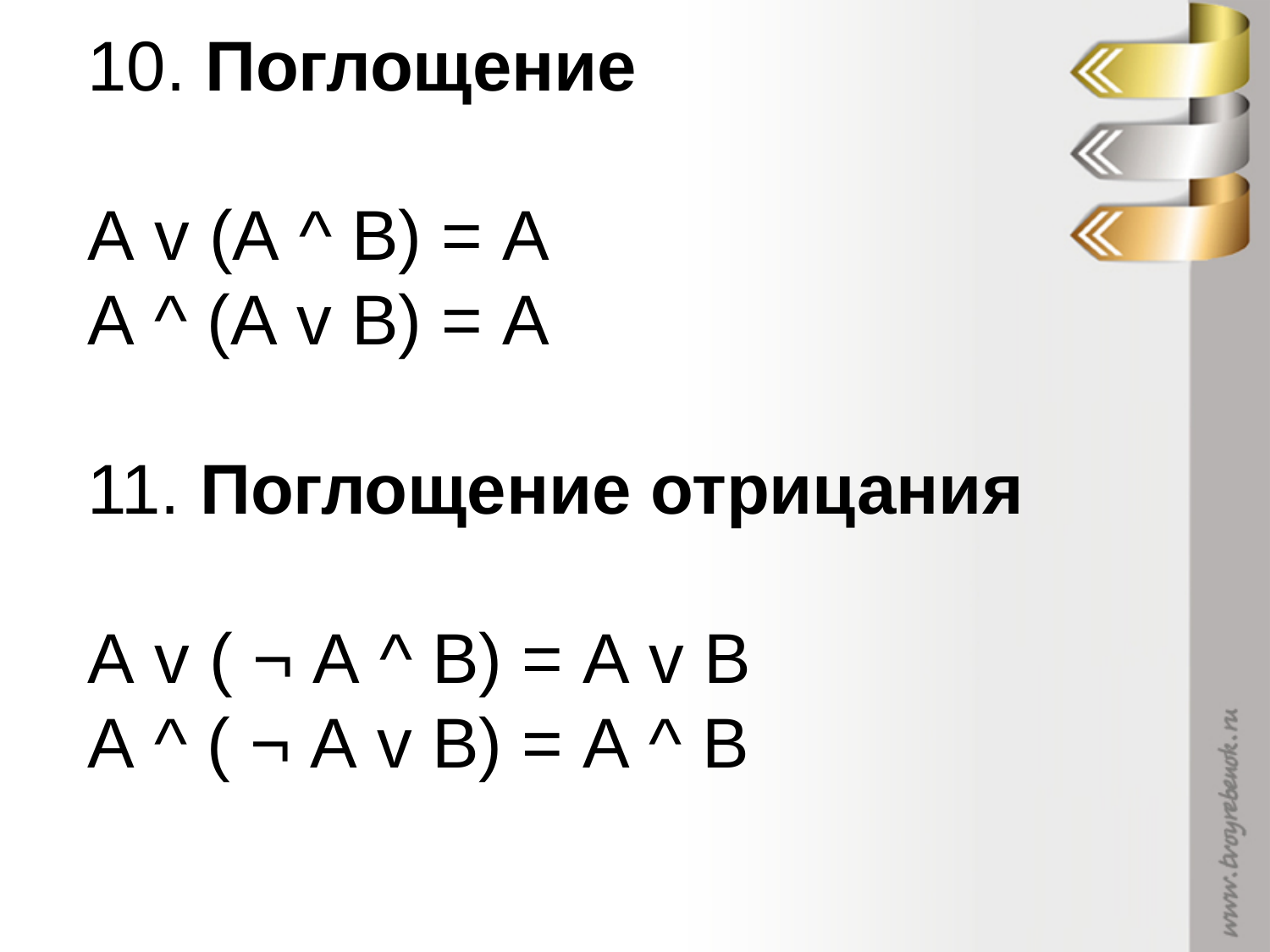

10. Поглощение

А v (А ^ В) = А
А ^ (А v В) = А

11. Поглощение отрицания

А v ( ¬ А ^ В) = А v В
А ^ ( ¬ А v В) = А ^ В